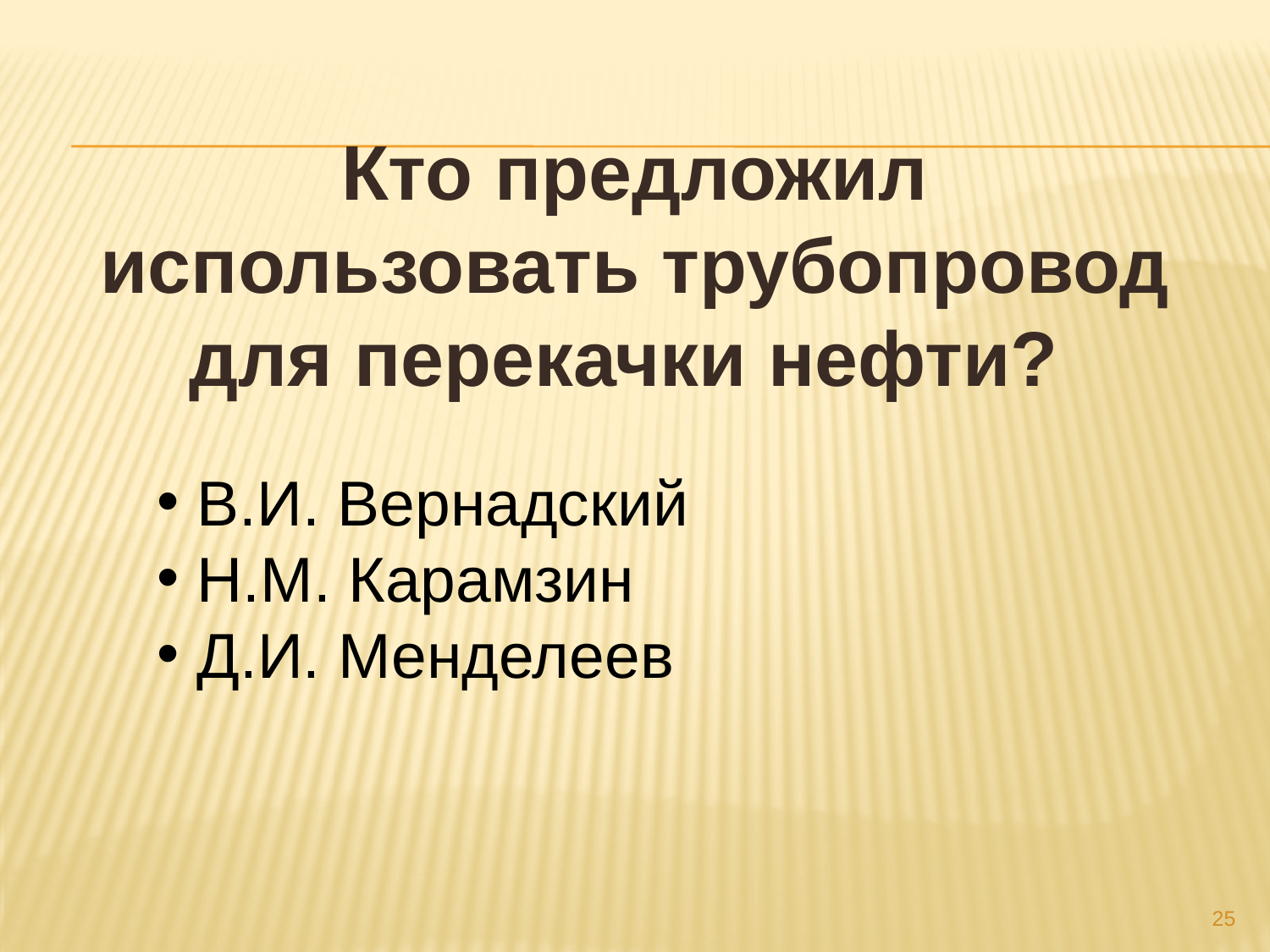

Кто предложил использовать трубопровод для перекачки нефти?
В.И. Вернадский
Н.М. Карамзин
Д.И. Менделеев
25